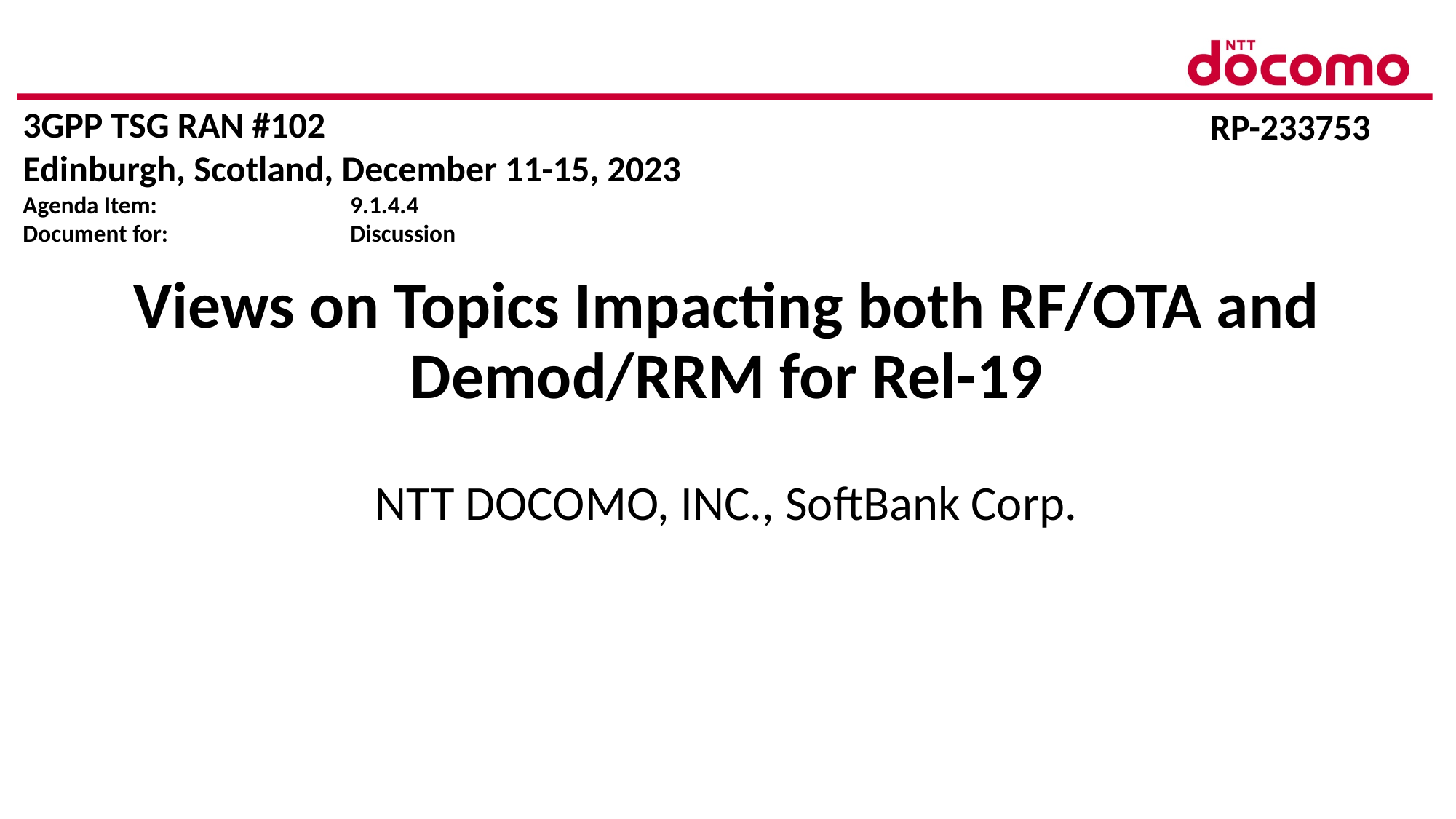

3GPP TSG RAN #102
Edinburgh, Scotland, December 11-15, 2023
Agenda Item:		9.1.4.4
Document for:		Discussion
RP-233753
# Views on Topics Impacting both RF/OTA and Demod/RRM for Rel-19
NTT DOCOMO, INC., SoftBank Corp.